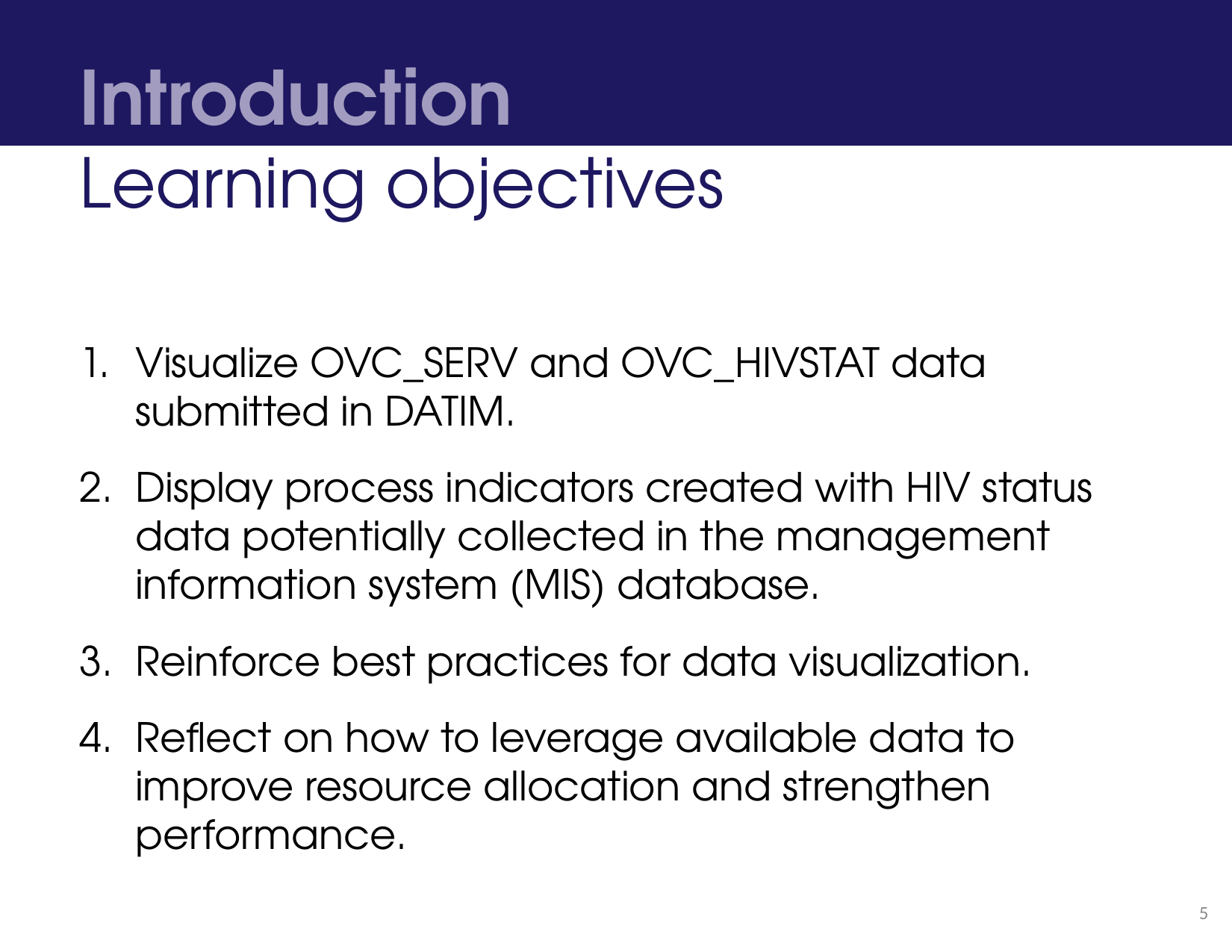

# Introduction
Learning objectives
Visualize OVC_SERV and OVC_HIVSTAT data submitted in DATIM.
Display process indicators created with HIV status data potentially collected in the management information system (MIS) database.
Reinforce best practices for data visualization.
Reflect on how to leverage available data to improve resource allocation and strengthen performance.

5